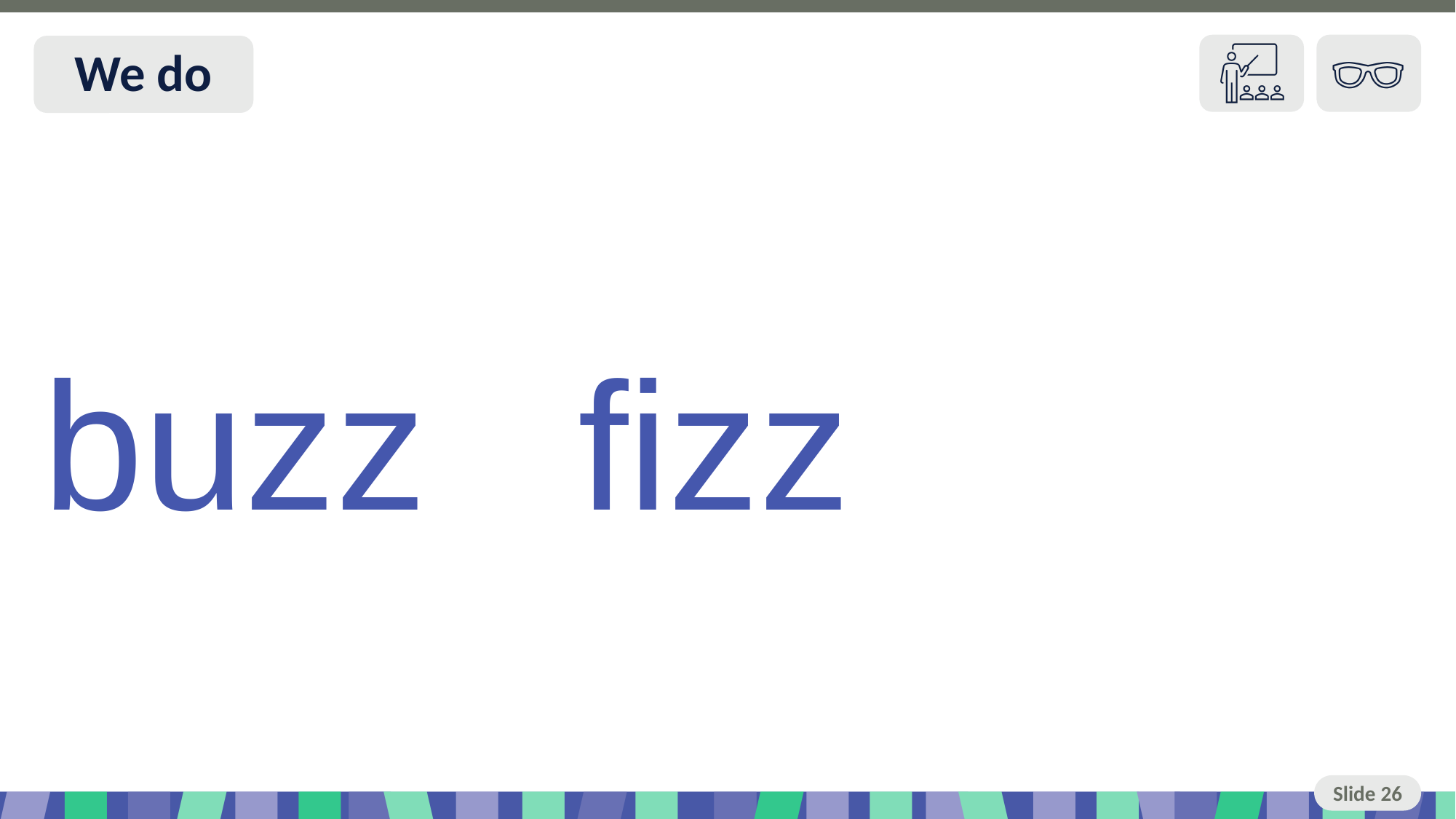

# Slide 26 We do
buzz   fizz